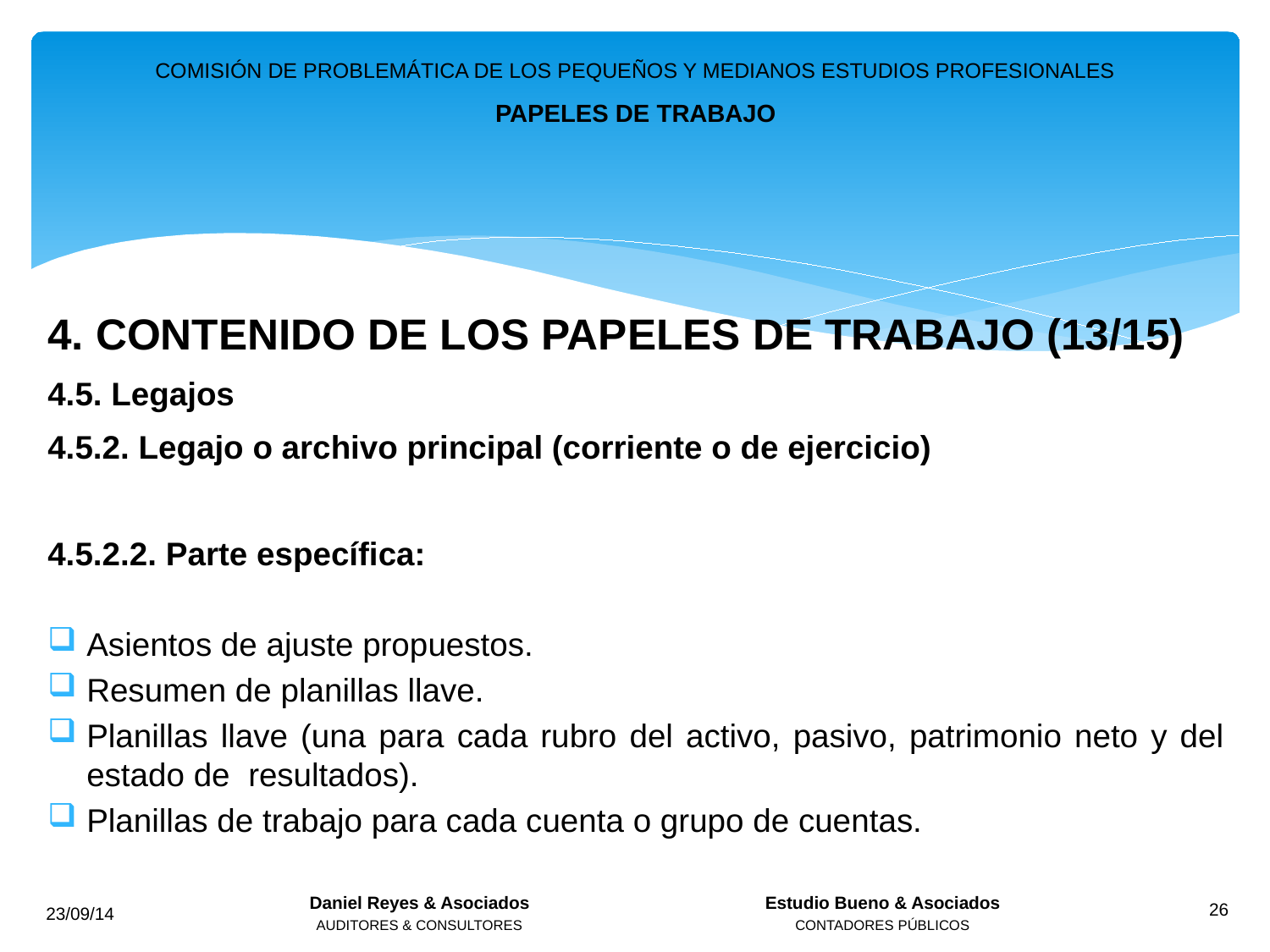

COMISIÓN DE PROBLEMÁTICA DE LOS PEQUEÑOS Y MEDIANOS ESTUDIOS PROFESIONALES
PAPELES DE TRABAJO
4. CONTENIDO DE LOS PAPELES DE TRABAJO (13/15)
4.5. Legajos
4.5.2. Legajo o archivo principal (corriente o de ejercicio)

4.5.2.2. Parte específica:

Asientos de ajuste propuestos.
Resumen de planillas llave.
Planillas llave (una para cada rubro del activo, pasivo, patrimonio neto y del estado de  resultados).
Planillas de trabajo para cada cuenta o grupo de cuentas.
Daniel Reyes & Asociados
AUDITORES & CONSULTORES
Estudio Bueno & Asociados
CONTADORES PÚBLICOS
23/09/14
26